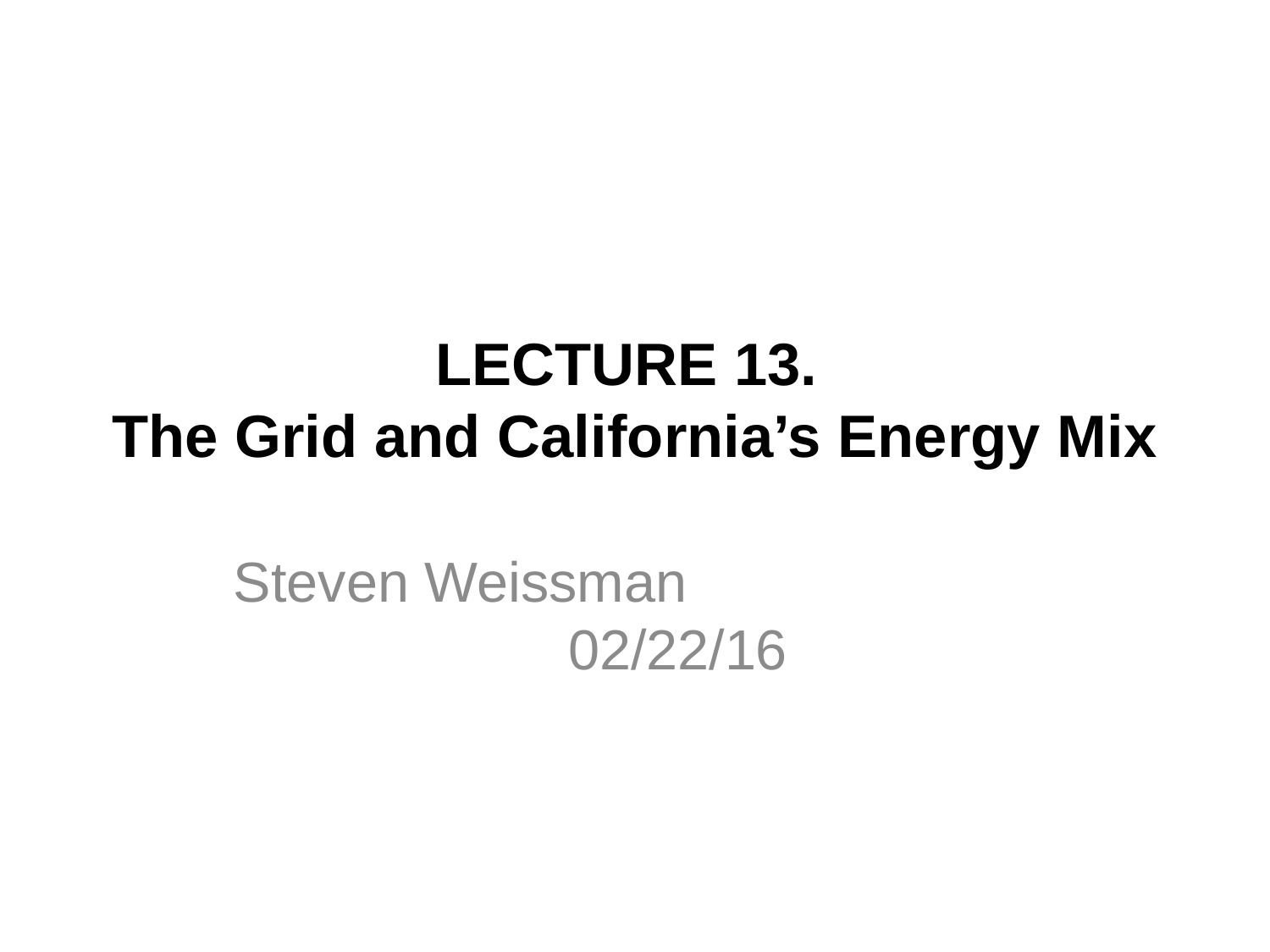

# LECTURE 13. The Grid and California’s Energy Mix
Steven Weissman 				02/22/16